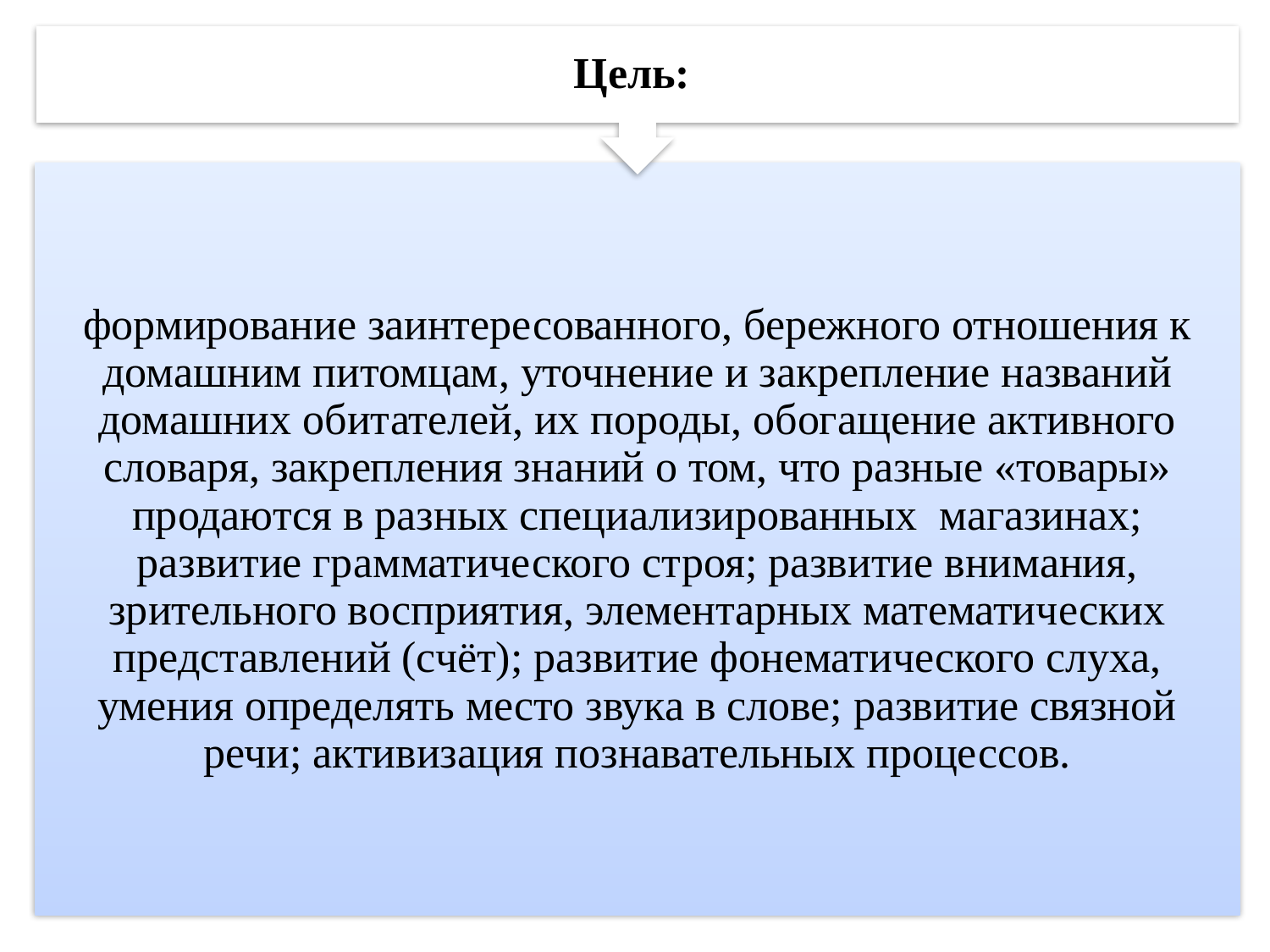

формирование заинтересованного, бережного отношения к домашним питомцам, уточнение и закрепление названий домашних обитателей, их породы, обогащение активного словаря, закрепления знаний о том, что разные «товары» продаются в разных специализированных  магазинах; развитие грамматического строя; развитие внимания, зрительного восприятия, элементарных математических представлений (счёт); развитие фонематического слуха, умения определять место звука в слове; развитие связной речи; активизация познавательных процессов.
Цель: